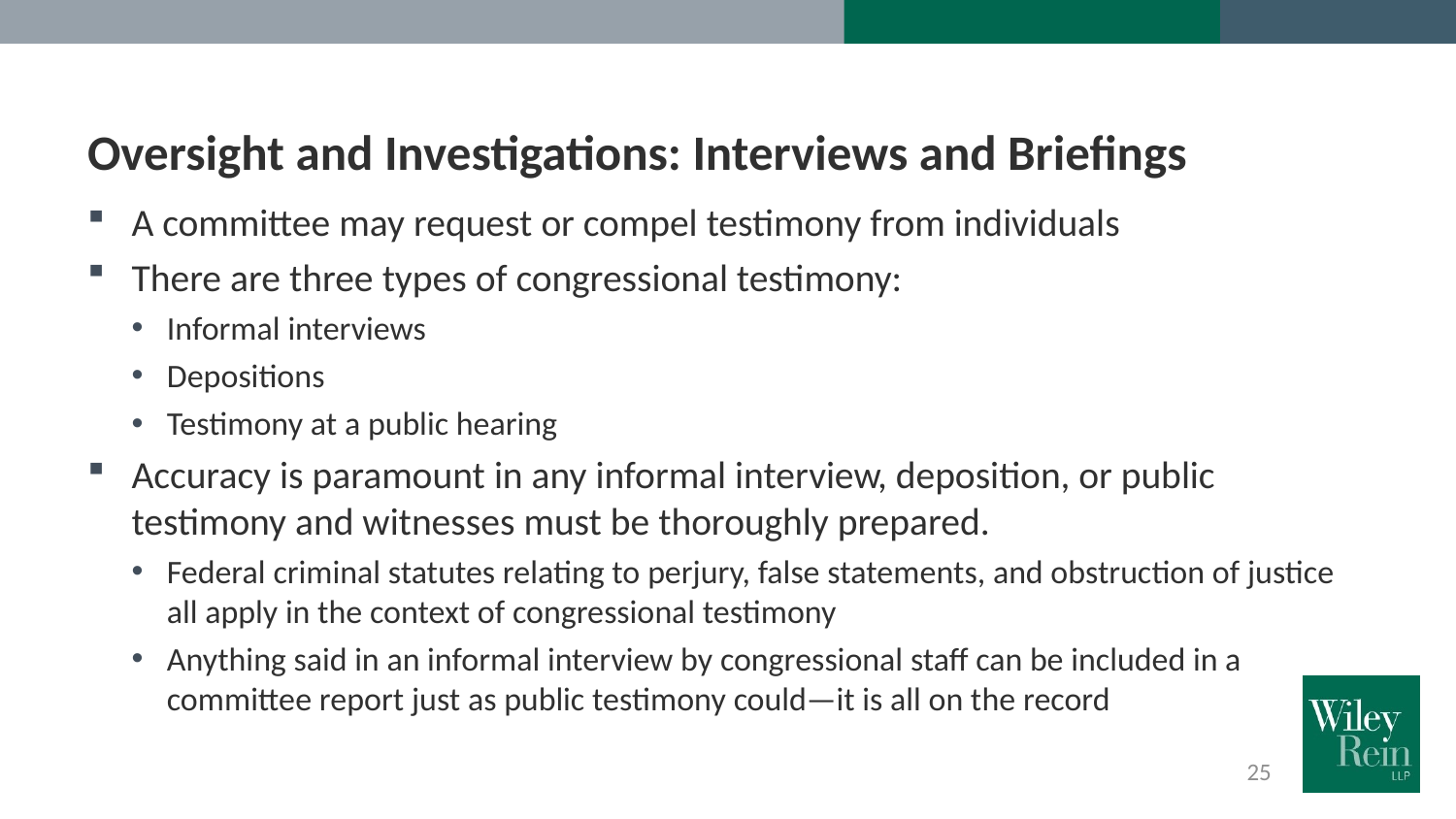

# Oversight and Investigations: Interviews and Briefings
A committee may request or compel testimony from individuals
There are three types of congressional testimony:
Informal interviews
Depositions
Testimony at a public hearing
Accuracy is paramount in any informal interview, deposition, or public testimony and witnesses must be thoroughly prepared.
Federal criminal statutes relating to perjury, false statements, and obstruction of justice all apply in the context of congressional testimony
Anything said in an informal interview by congressional staff can be included in a committee report just as public testimony could—it is all on the record

25